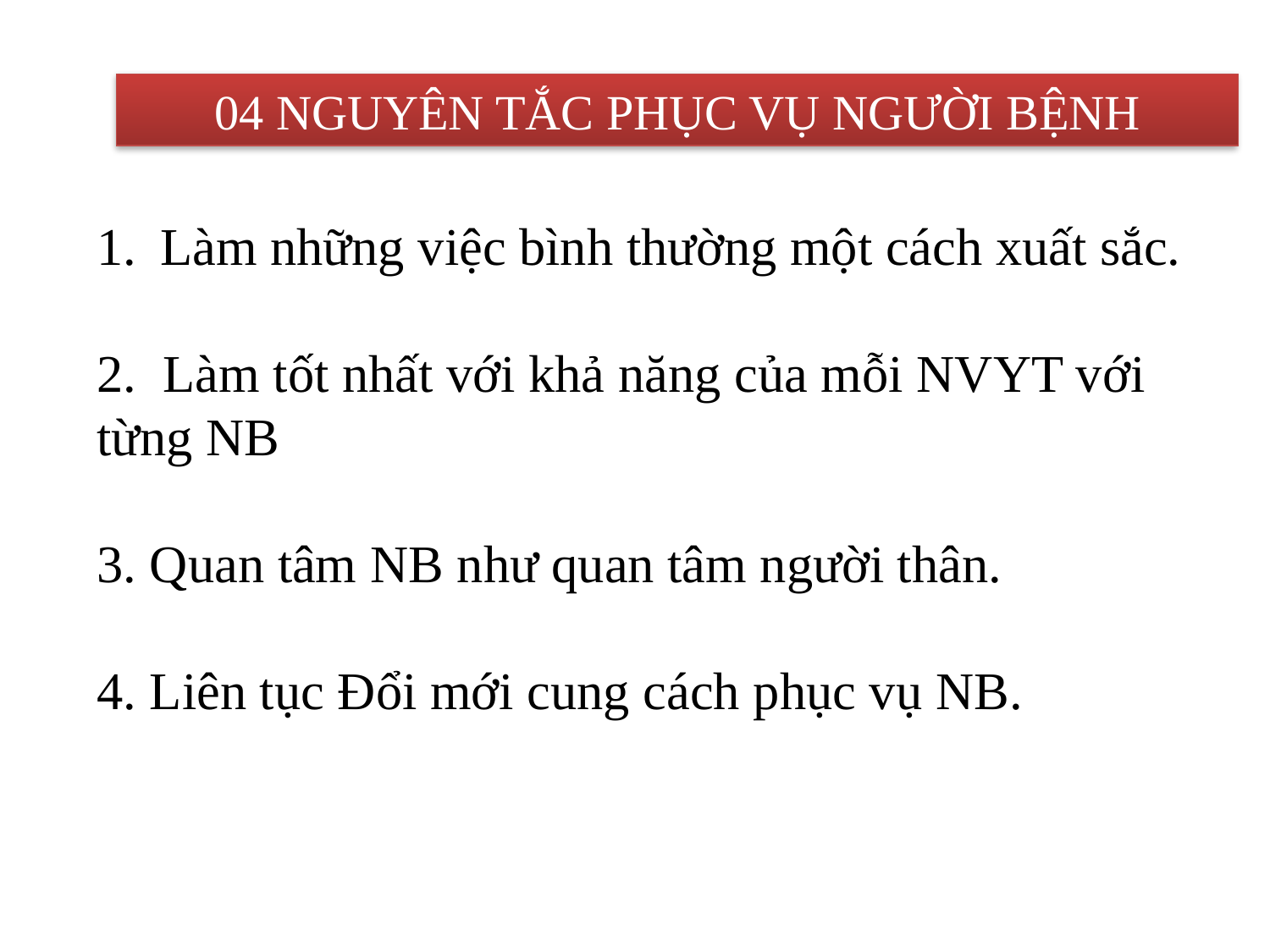

04 NGUYÊN TẮC PHỤC VỤ NGƯỜI BỆNH
Làm những việc bình thường một cách xuất sắc.

2.  Làm tốt nhất với khả năng của mỗi NVYT với từng NB

3. Quan tâm NB như quan tâm người thân.

4. Liên tục Đổi mới cung cách phục vụ NB.